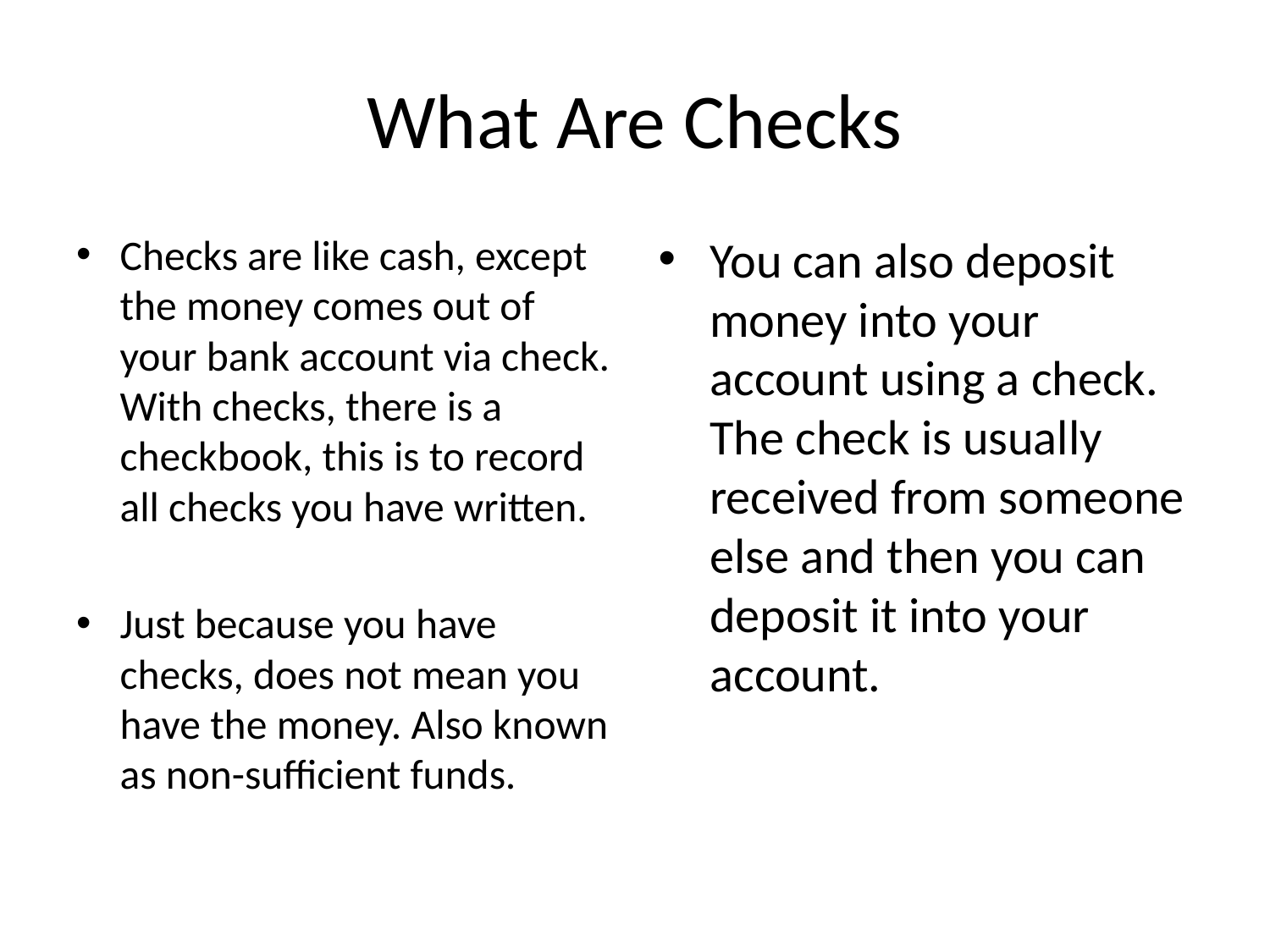

# What Are Checks
Checks are like cash, except the money comes out of your bank account via check. With checks, there is a checkbook, this is to record all checks you have written.

Just because you have checks, does not mean you have the money. Also known as non-sufficient funds.
You can also deposit money into your account using a check. The check is usually received from someone else and then you can deposit it into your account.